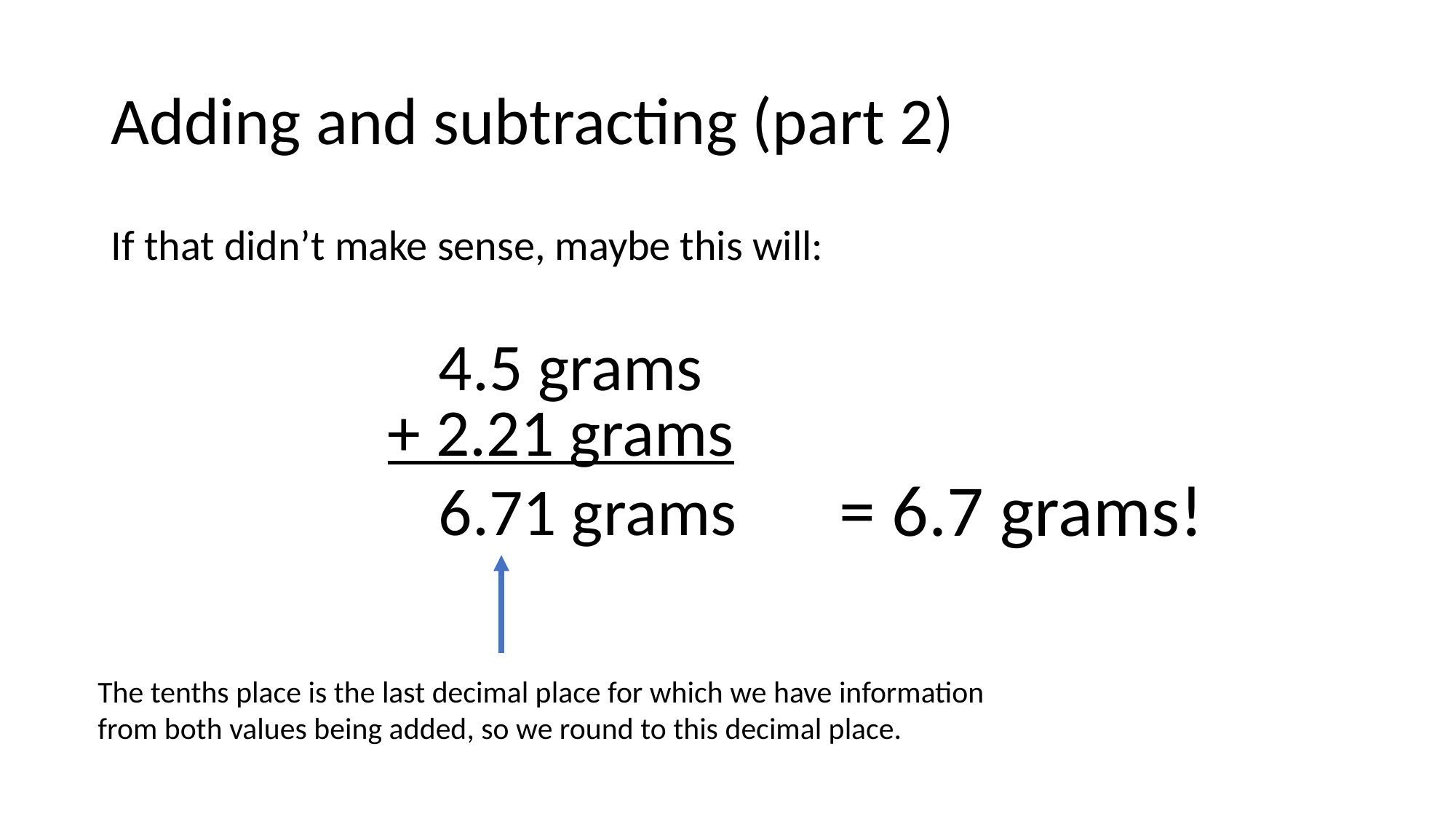

# Adding and subtracting (part 2)
If that didn’t make sense, maybe this will:

4.5 grams

+ 2.21 grams
= 6.7 grams!
6.71 grams
The tenths place is the last decimal place for which we have information from both values being added, so we round to this decimal place.